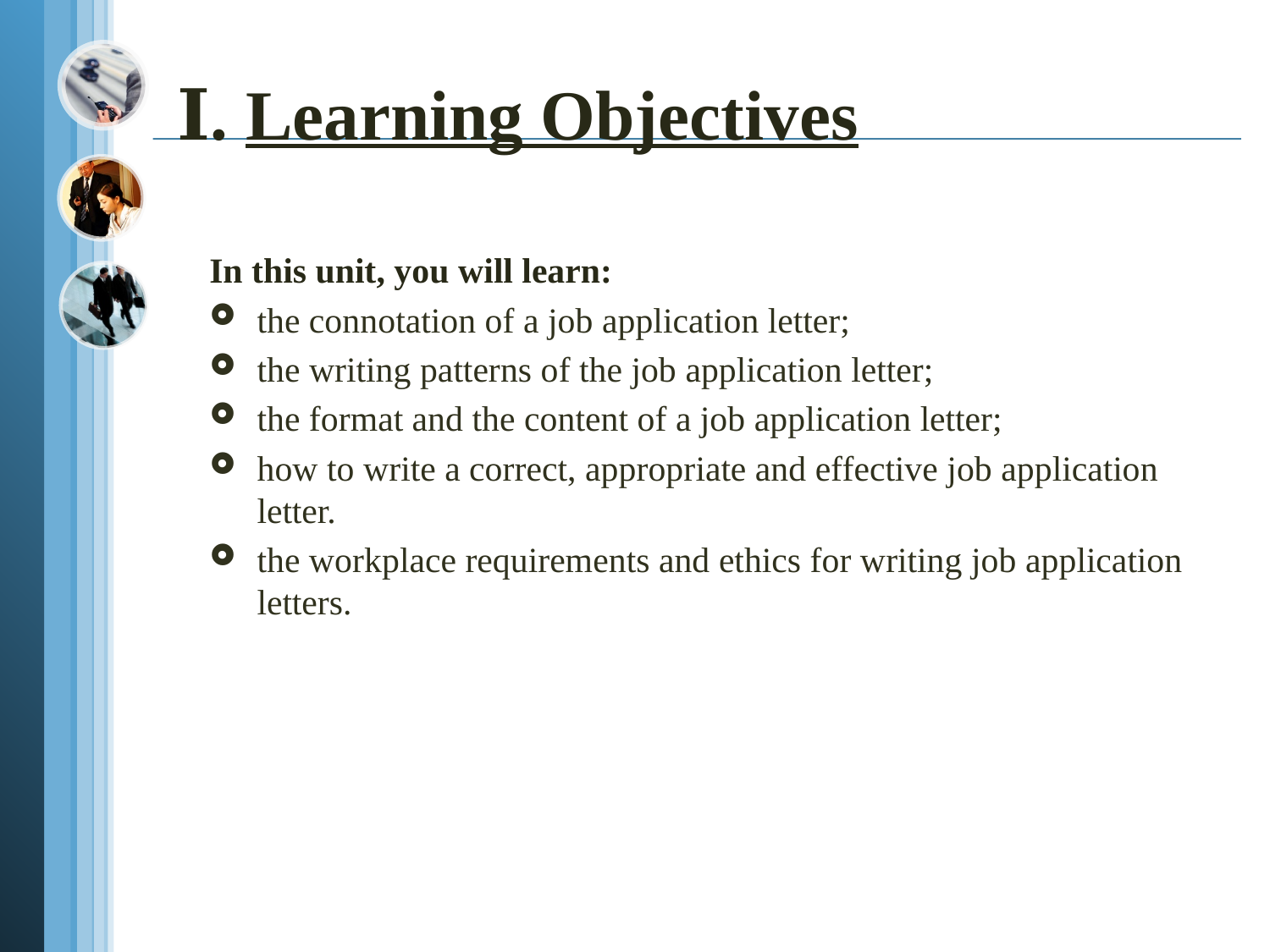

# Ⅰ. Learning Objectives
In this unit, you will learn:
the connotation of a job application letter;
the writing patterns of the job application letter;
the format and the content of a job application letter;
how to write a correct, appropriate and effective job application letter.
the workplace requirements and ethics for writing job application letters.